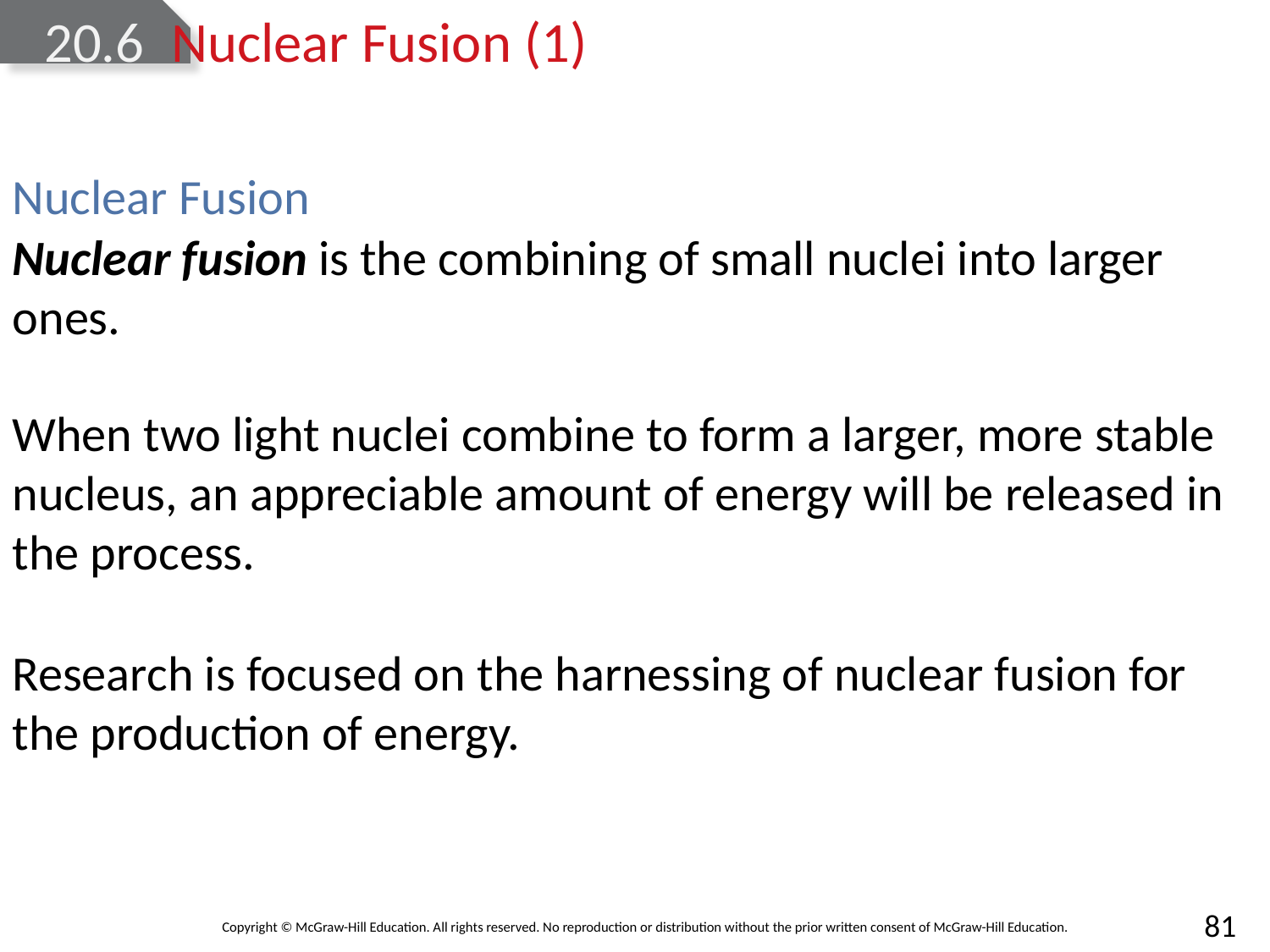

# 20.6	Nuclear Fusion (1)
Nuclear Fusion
Nuclear fusion is the combining of small nuclei into larger ones.
When two light nuclei combine to form a larger, more stable nucleus, an appreciable amount of energy will be released in the process.
Research is focused on the harnessing of nuclear fusion for the production of energy.